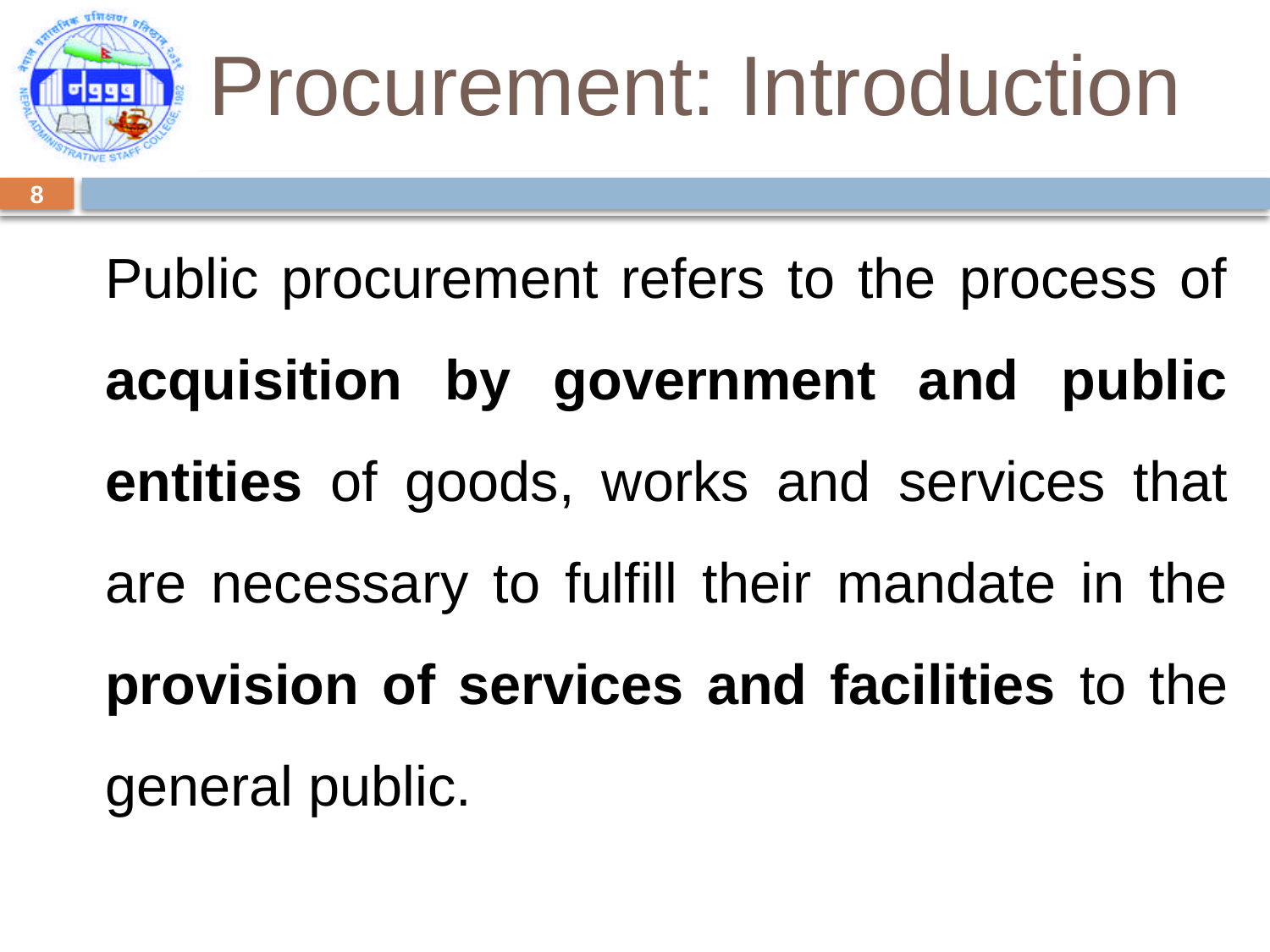

Procurement: Introduction
8
# Public procurement refers to the process of acquisition by government and public entities of goods, works and services that are necessary to fulfill their mandate in the provision of services and facilities to the general public.